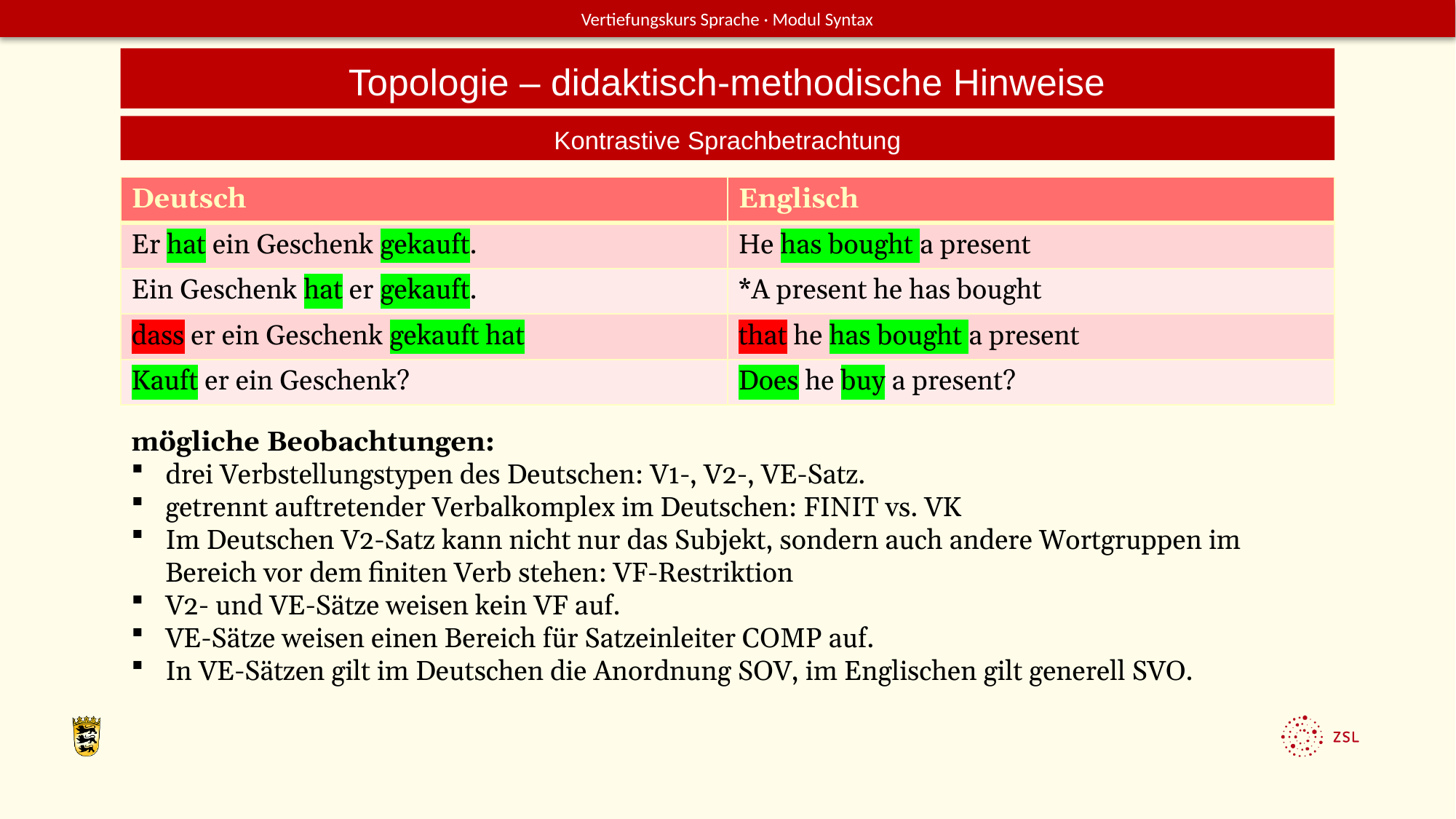

Topologie – didaktisch-methodische Hinweise
Kontrastive Sprachbetrachtung
| Deutsch | Englisch |
| --- | --- |
| Er hat ein Geschenk gekauft. | He has bought a present |
| Ein Geschenk hat er gekauft. | \*A present he has bought |
| dass er ein Geschenk gekauft hat | that he has bought a present |
| Kauft er ein Geschenk? | Does he buy a present? |
mögliche Beobachtungen:
drei Verbstellungstypen des Deutschen: V1-, V2-, VE-Satz.
getrennt auftretender Verbalkomplex im Deutschen: FINIT vs. VK
Im Deutschen V2-Satz kann nicht nur das Subjekt, sondern auch andere Wortgruppen im Bereich vor dem finiten Verb stehen: VF-Restriktion
V2- und VE-Sätze weisen kein VF auf.
VE-Sätze weisen einen Bereich für Satzeinleiter COMP auf.
In VE-Sätzen gilt im Deutschen die Anordnung SOV, im Englischen gilt generell SVO.